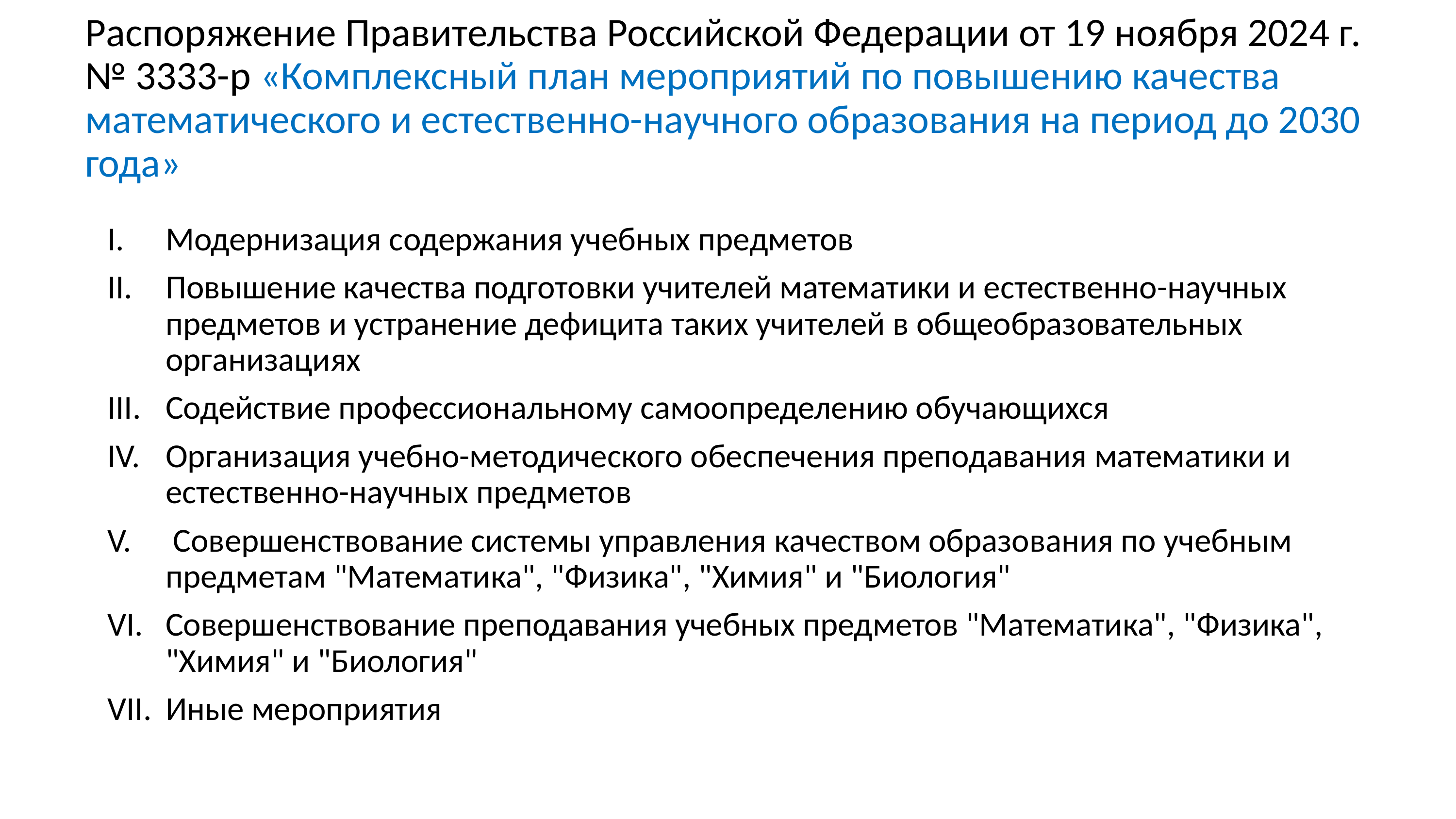

# Распоряжение Правительства Российской Федерации от 19 ноября 2024 г. № 3333-р «Комплексный план мероприятий по повышению качества математического и естественно-научного образования на период до 2030 года»
Модернизация содержания учебных предметов
Повышение качества подготовки учителей математики и естественно-научных предметов и устранение дефицита таких учителей в общеобразовательных организациях
Содействие профессиональному самоопределению обучающихся
Организация учебно-методического обеспечения преподавания математики и естественно-научных предметов
 Совершенствование системы управления качеством образования по учебным предметам "Математика", "Физика", "Химия" и "Биология"
Совершенствование преподавания учебных предметов "Математика", "Физика", "Химия" и "Биология"
Иные мероприятия